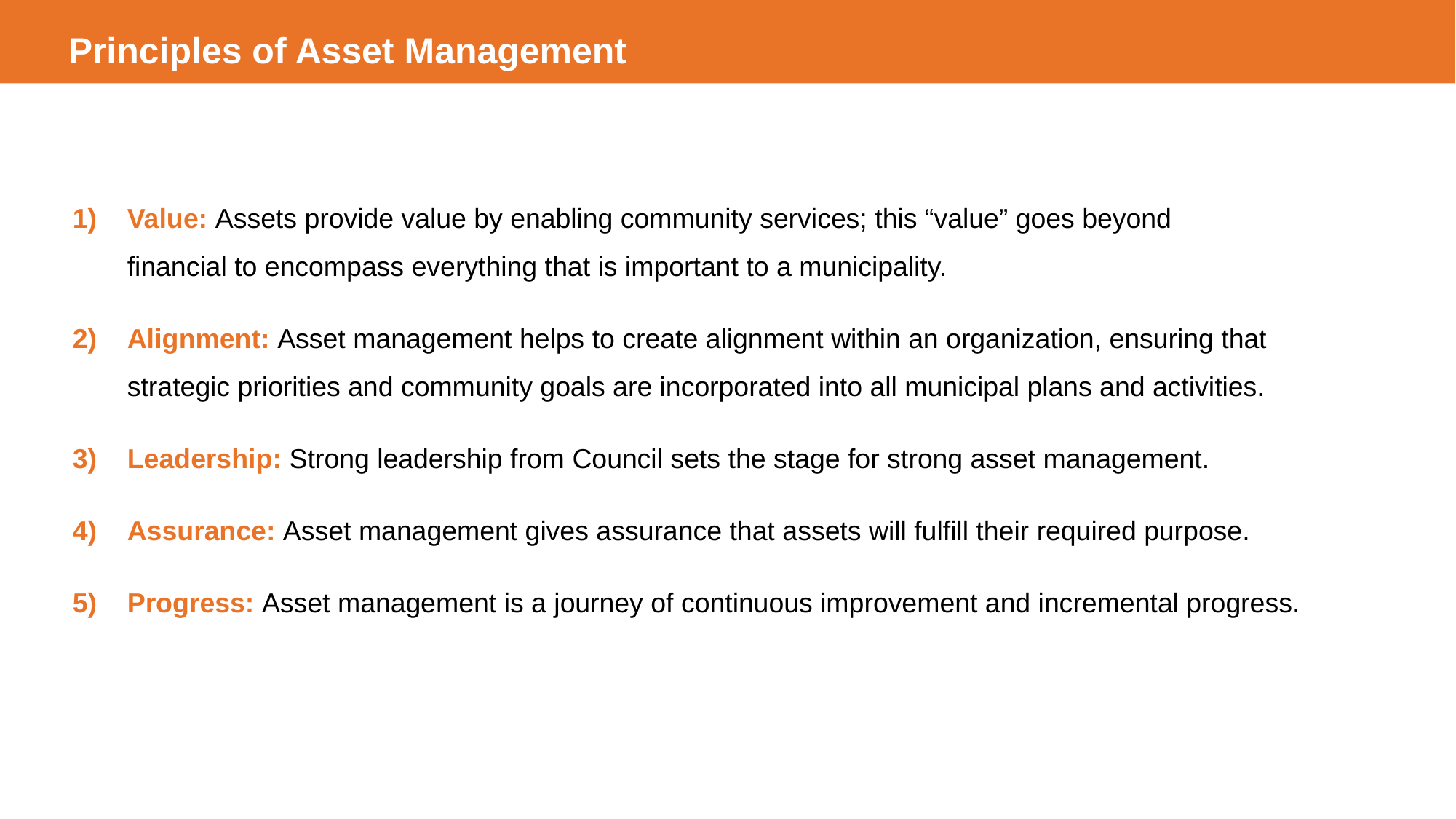

Principles of Asset Management
Value: Assets provide value by enabling community services; this “value” goes beyond
financial to encompass everything that is important to a municipality.
Alignment: Asset management helps to create alignment within an organization, ensuring that strategic priorities and community goals are incorporated into all municipal plans and activities.
Leadership: Strong leadership from Council sets the stage for strong asset management.
Assurance: Asset management gives assurance that assets will fulfill their required purpose.
Progress: Asset management is a journey of continuous improvement and incremental progress.